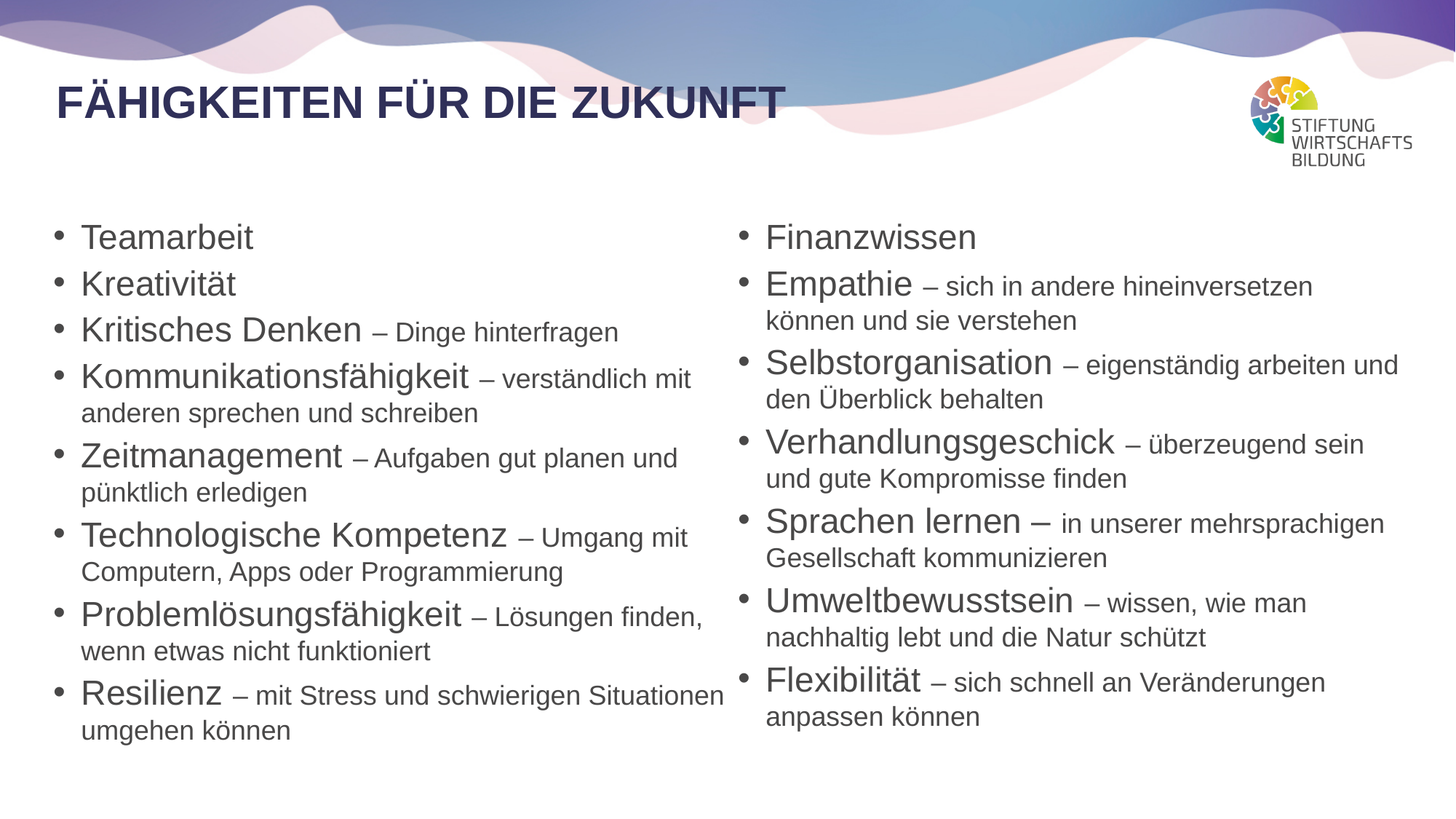

# Fähigkeiten für die Zukunft
Finanzwissen
Empathie – sich in andere hineinversetzen können und sie verstehen
Selbstorganisation – eigenständig arbeiten und den Überblick behalten
Verhandlungsgeschick – überzeugend sein und gute Kompromisse finden
Sprachen lernen – in unserer mehrsprachigen Gesellschaft kommunizieren
Umweltbewusstsein – wissen, wie man nachhaltig lebt und die Natur schützt
Flexibilität – sich schnell an Veränderungen anpassen können
Teamarbeit
Kreativität
Kritisches Denken – Dinge hinterfragen
Kommunikationsfähigkeit – verständlich mit anderen sprechen und schreiben
Zeitmanagement – Aufgaben gut planen und pünktlich erledigen
Technologische Kompetenz – Umgang mit Computern, Apps oder Programmierung
Problemlösungsfähigkeit – Lösungen finden, wenn etwas nicht funktioniert
Resilienz – mit Stress und schwierigen Situationen umgehen können